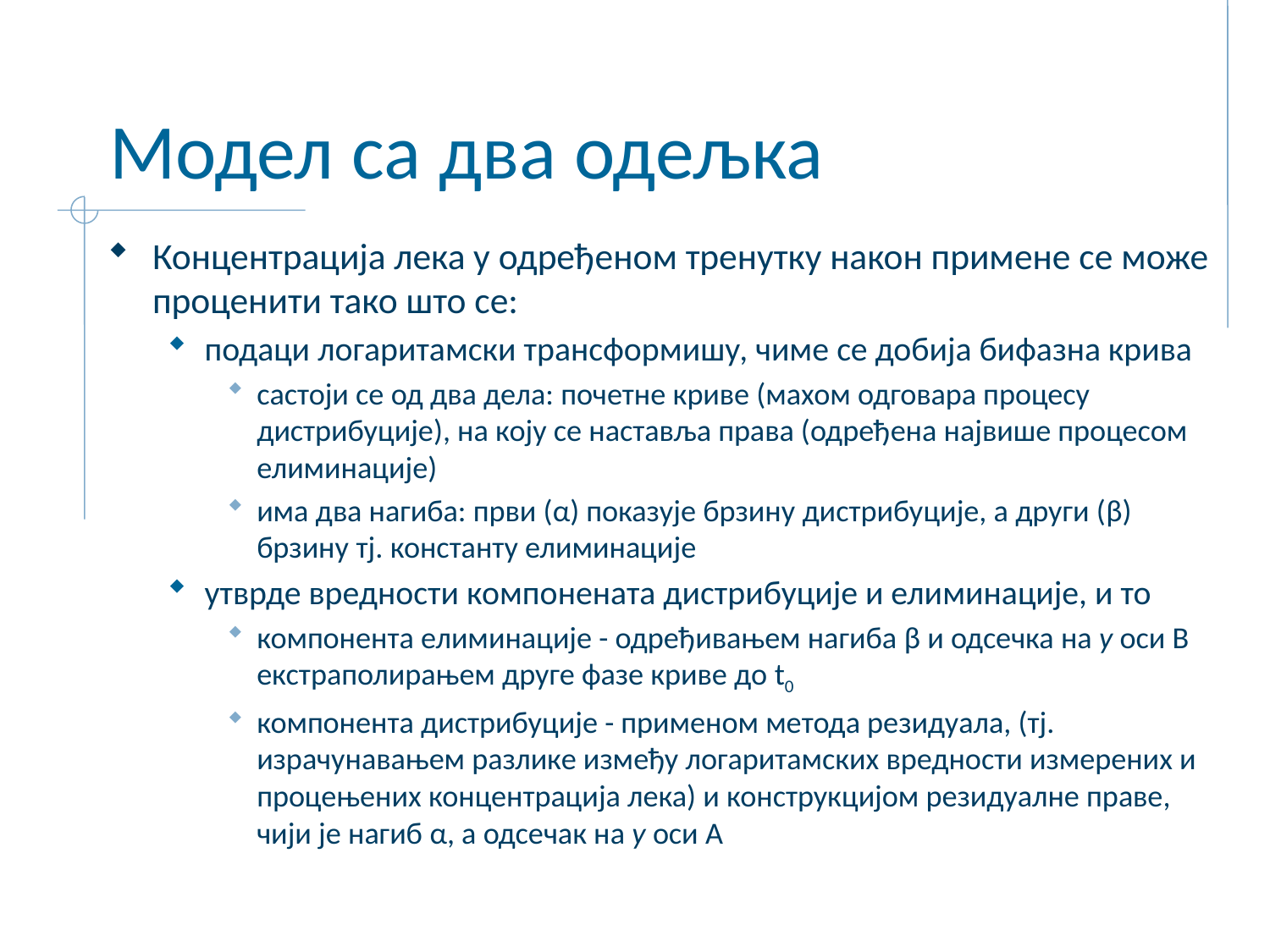

# Модел са два одељка
Концентрација лека у одређеном тренутку након примене се може проценити тако што се:
подаци логаритамски трансформишу, чиме се добија бифазна крива
састоји се од два дела: почетне криве (махом одговара процесу дистрибуције), на коју се наставља права (одређена највише процесом елиминације)
има два нагиба: први (α) показује брзину дистрибуције, а други (β) брзину тј. константу елиминације
утврде вредности компонената дистрибуције и елиминације, и то
компонента елиминације - одређивањем нагиба β и одсечка на y оси В екстраполирањем друге фазе криве до t0
компонента дистрибуције - применом метода резидуала, (тј. израчунавањем разлике између логаритамских вредности измерених и процењених концентрација лека) и конструкцијом резидуалне праве, чији је нагиб α, а одсечак на y оси А